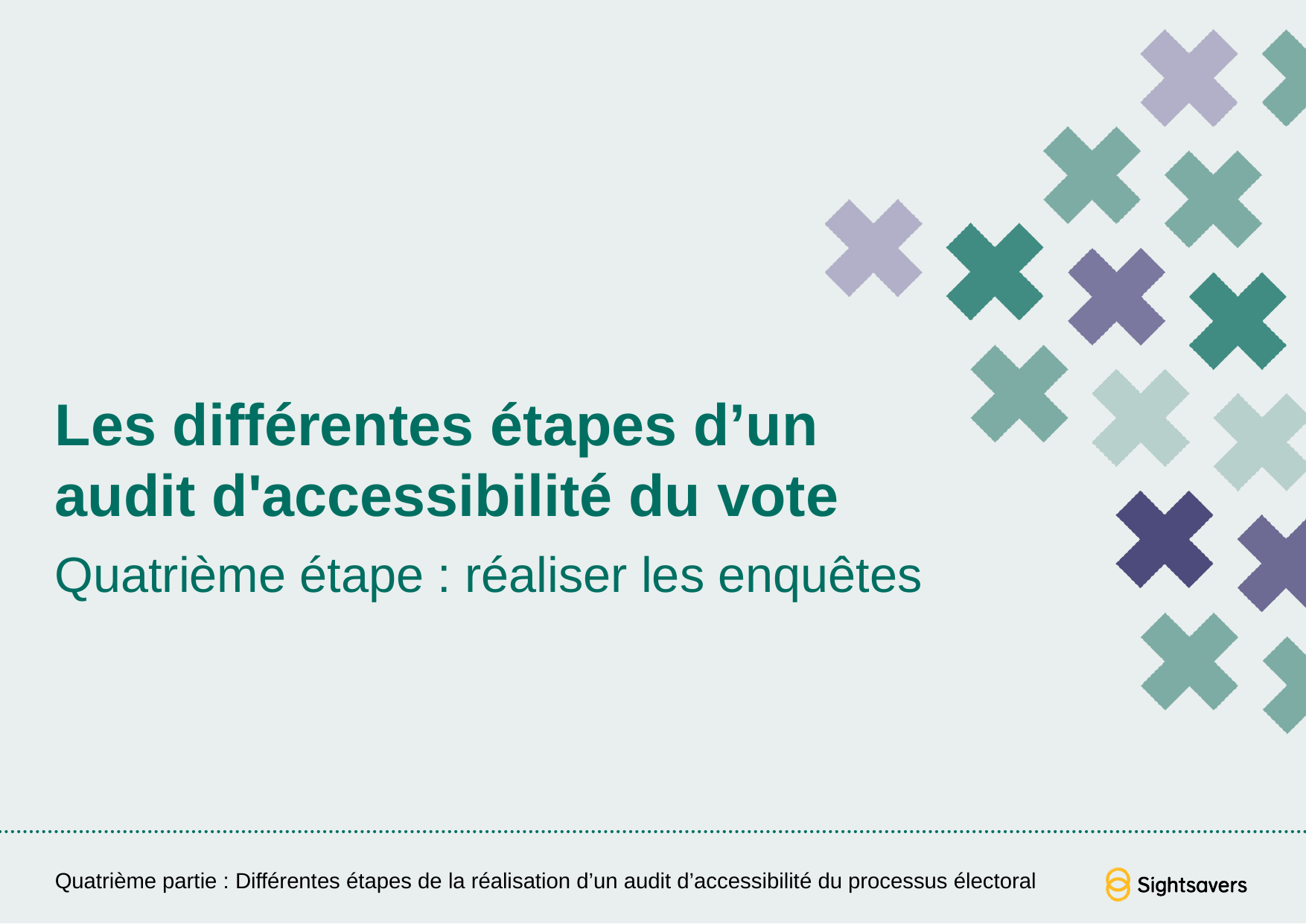

# Les différentes étapes d’un audit d'accessibilité du vote
Quatrième étape : réaliser les enquêtes
Quatrième partie : Différentes étapes de la réalisation d’un audit d’accessibilité du processus électoral